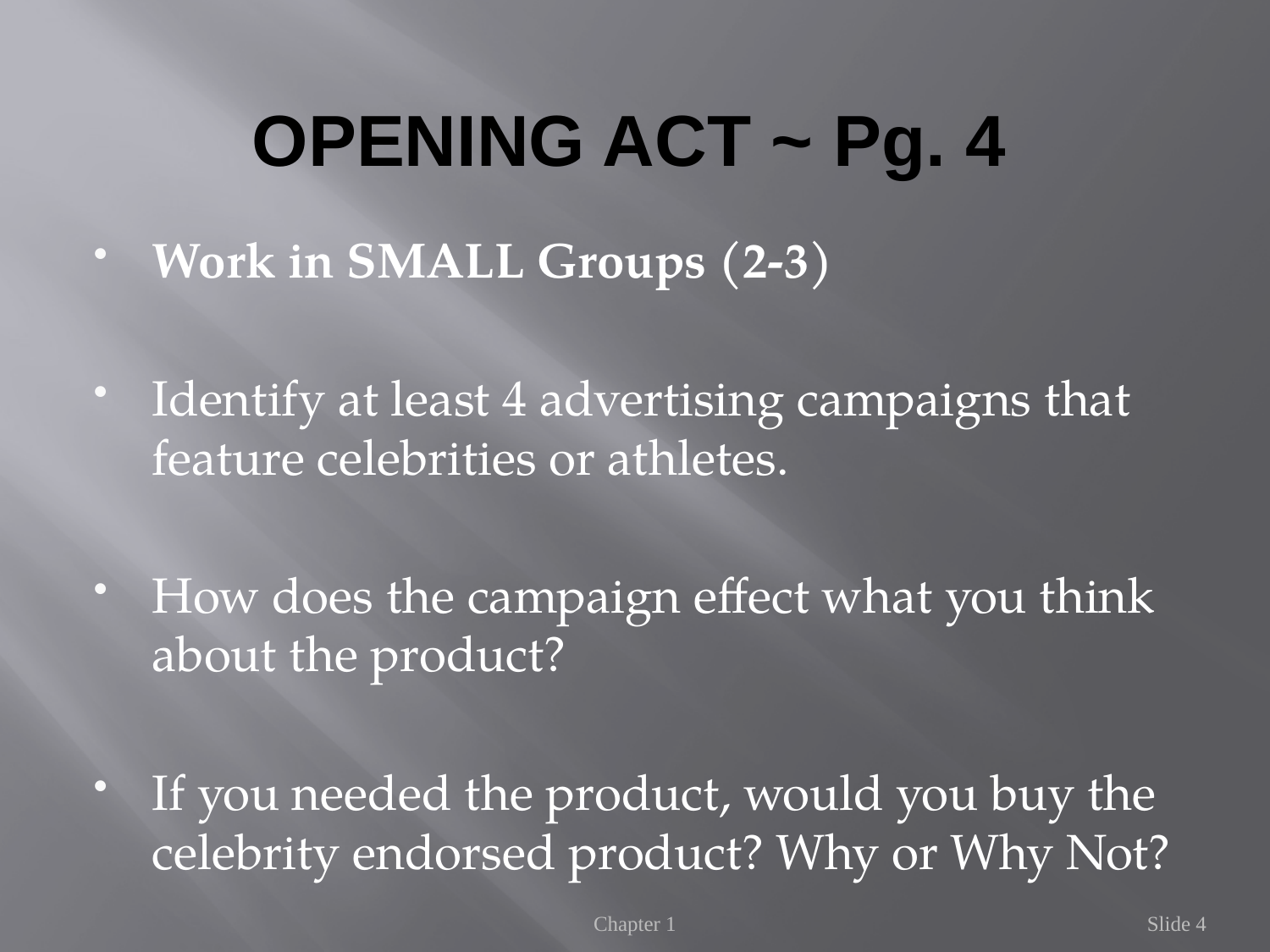

# OPENING ACT ~ Pg. 4
Work in SMALL Groups (2-3)

Identify at least 4 advertising campaigns that feature celebrities or athletes.

How does the campaign effect what you think about the product?

If you needed the product, would you buy the celebrity endorsed product? Why or Why Not?
Chapter 1
Slide 4